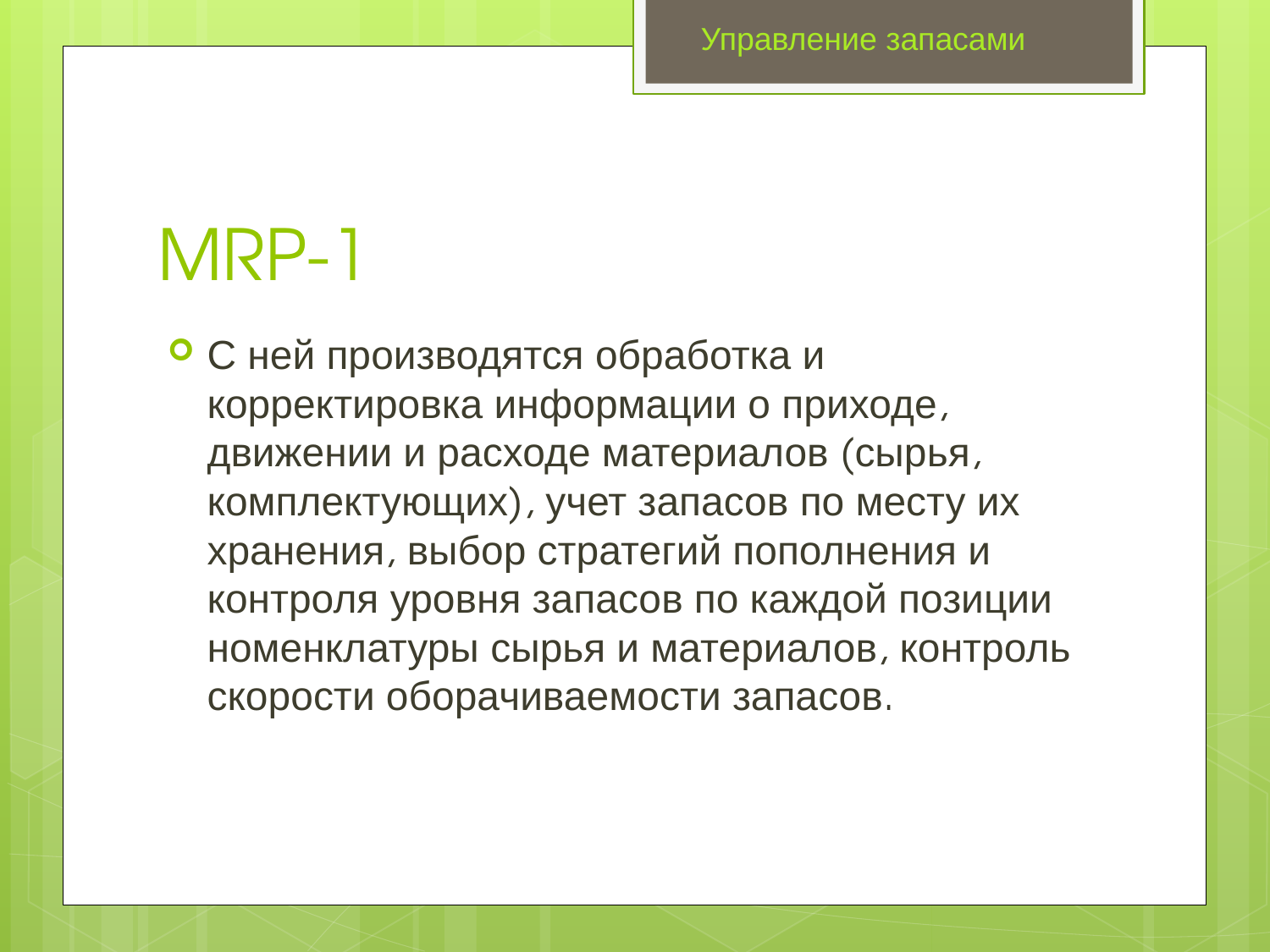

Управление запасами
# MRP-1
С ней производятся обработка и корректировка информации о приходе, движении и расходе материалов (сырья, комплектующих), учет запасов по месту их хранения, выбор стратегий пополнения и контроля уровня запасов по каждой позиции номенклатуры сырья и материалов, контроль скорости оборачиваемости запасов.